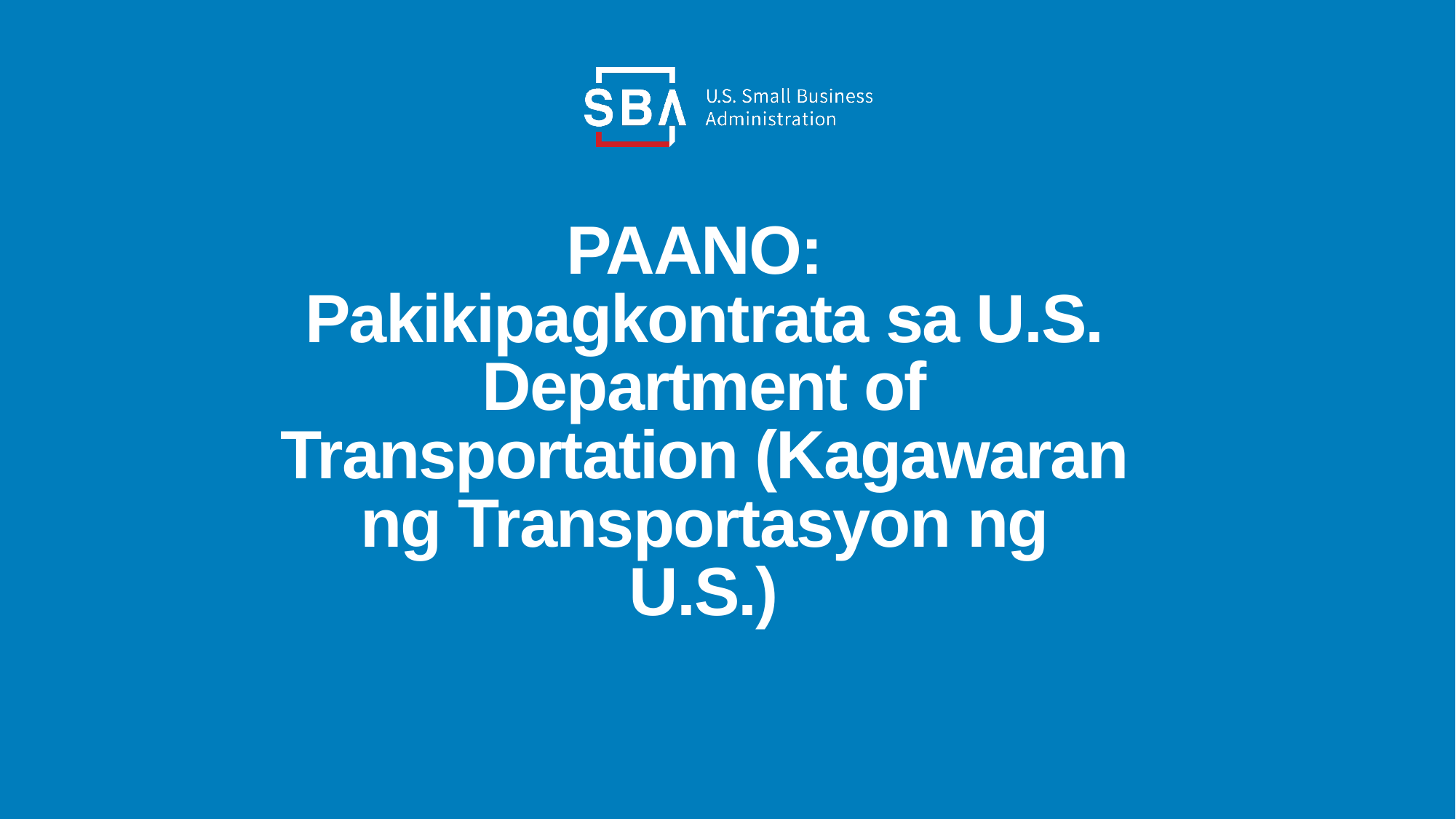

# PAANO: Pakikipagkontrata sa U.S. Department of Transportation (Kagawaran ng Transportasyon ng U.S.)